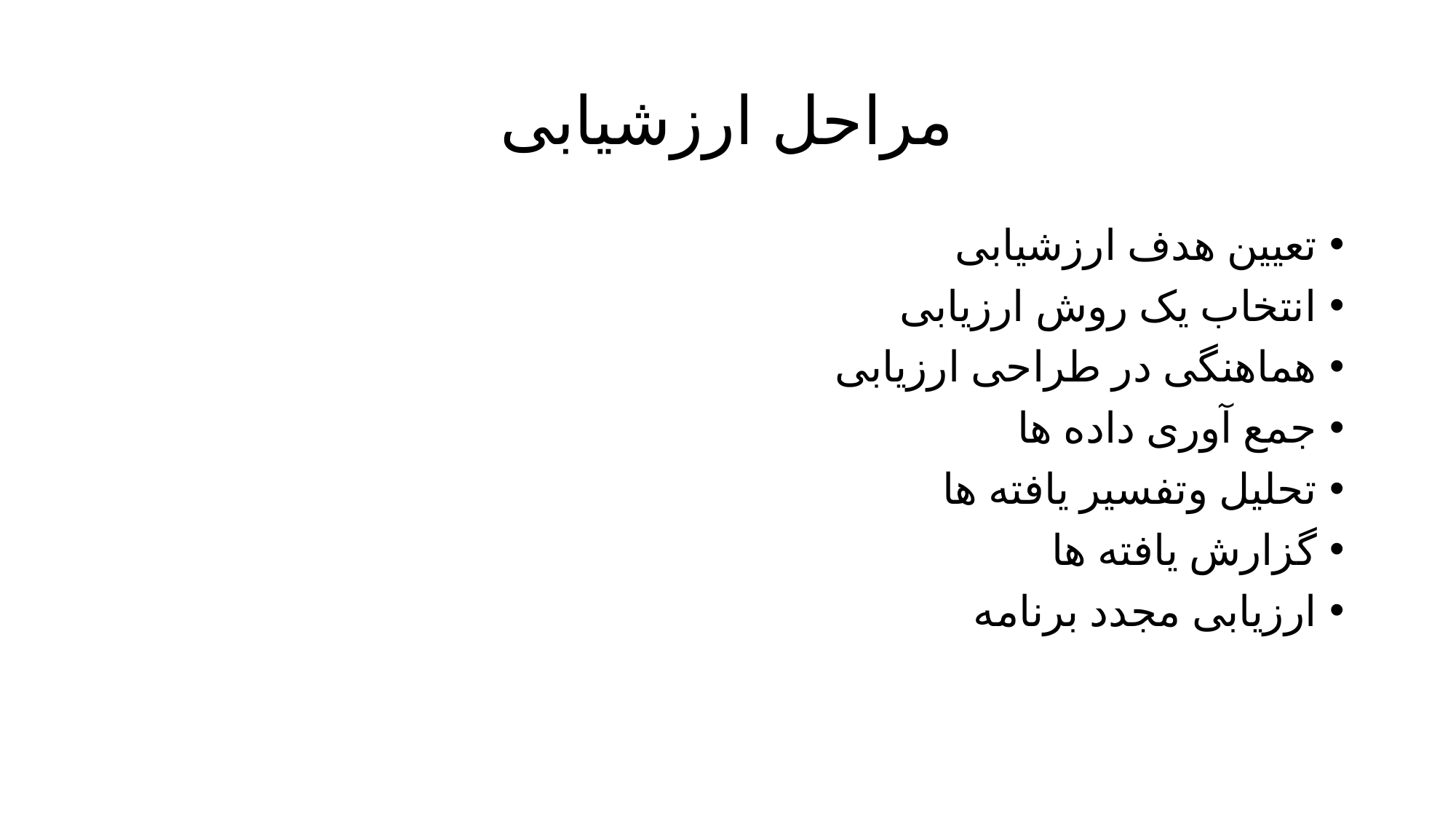

# مراحل ارزشیابی
تعیین هدف ارزشیابی
انتخاب یک روش ارزیابی
هماهنگی در طراحی ارزیابی
جمع آوری داده ها
تحلیل وتفسیر یافته ها
گزارش یافته ها
ارزیابی مجدد برنامه